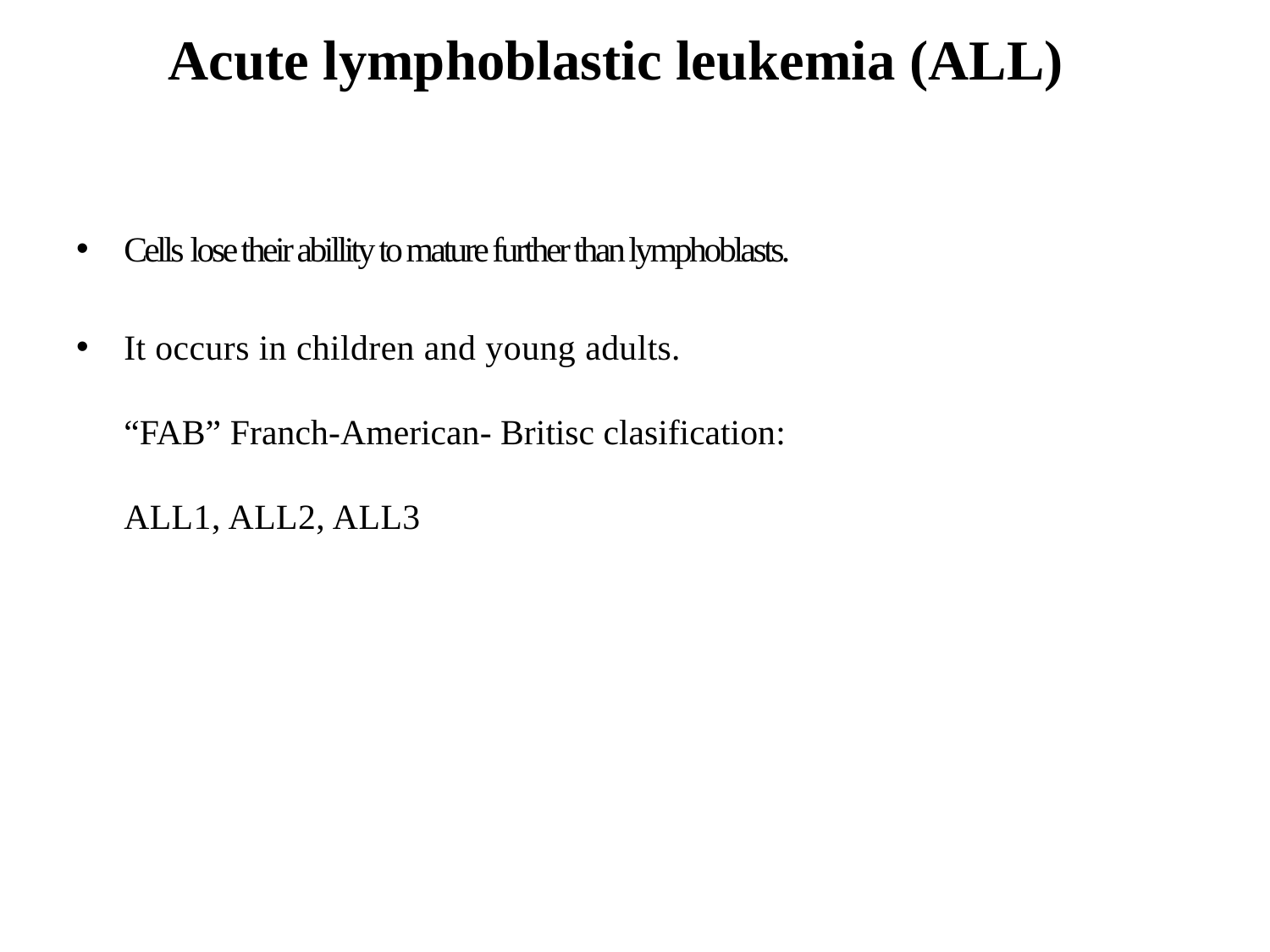

# Аcute lymphoblastic leukemia (ALL)
Cells lose their abillity to mature further than lymphoblasts.

It occurs in children and young adults.

“FAB” Franch-Аmerican- Britisc clasification:

ALL1, ALL2, ALL3